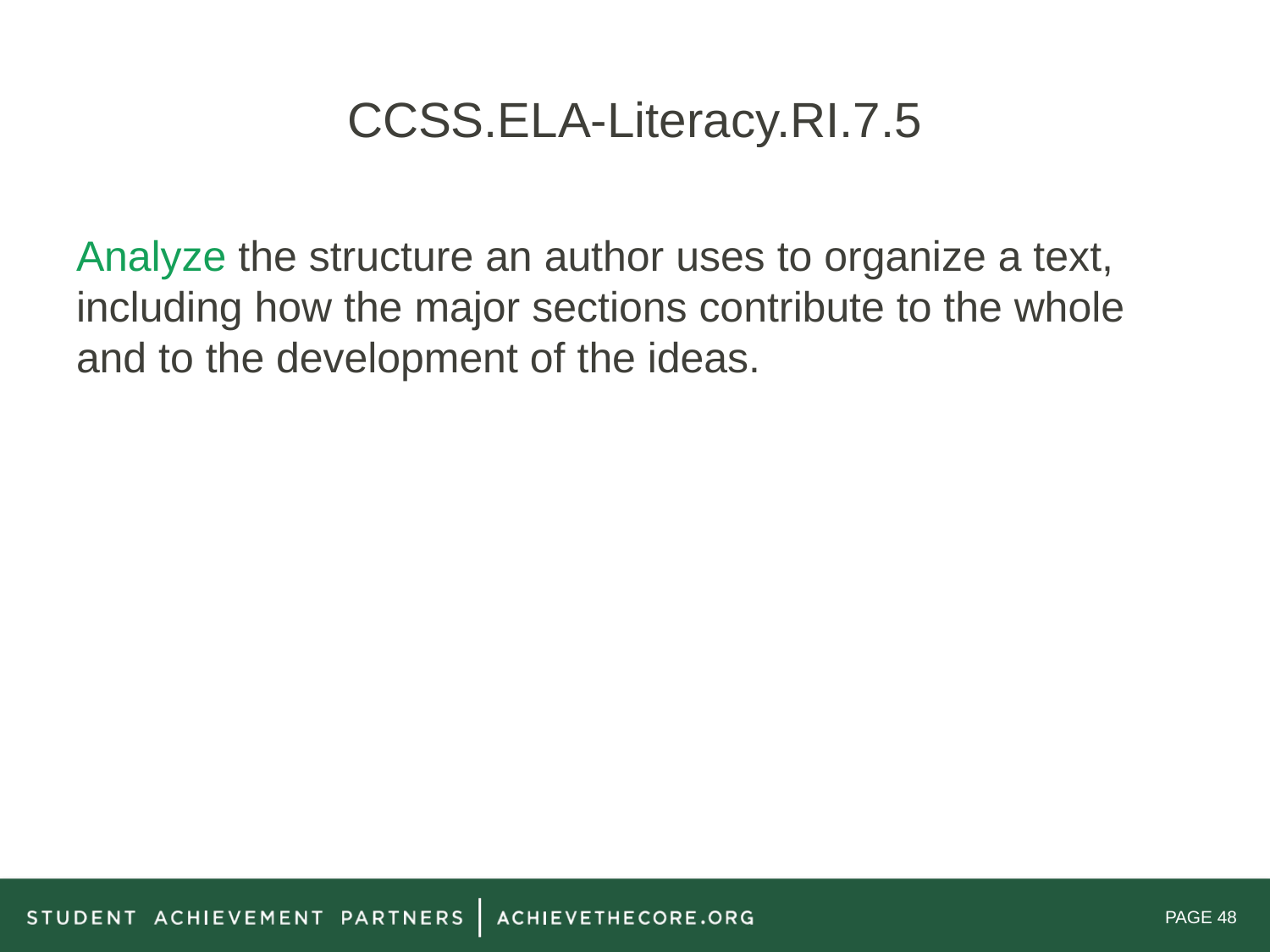

# CCSS.ELA-Literacy.RI.7.5
Analyze the structure an author uses to organize a text, including how the major sections contribute to the whole and to the development of the ideas.